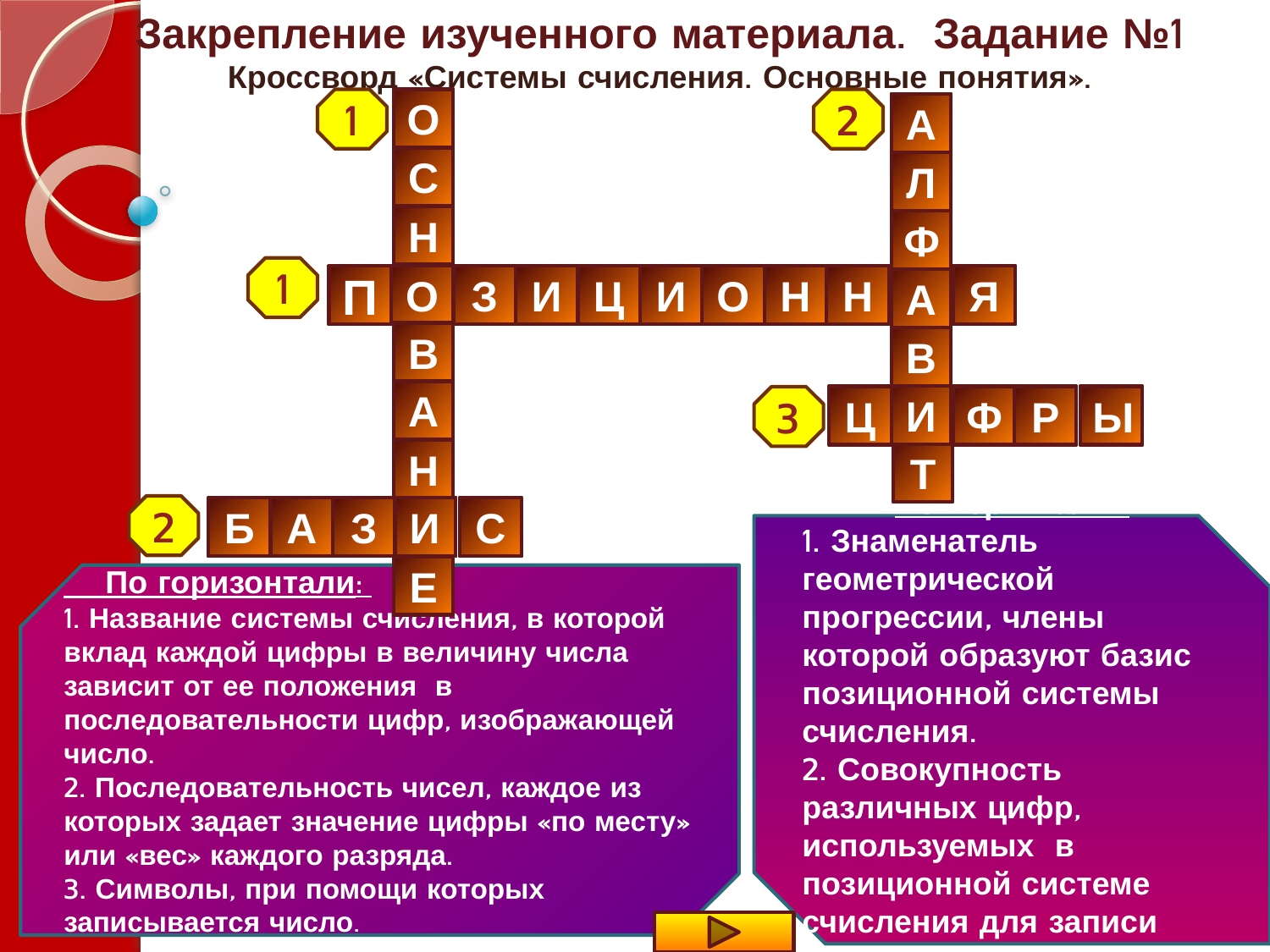

Закрепление изученного материала.  Задание №1
 Кроссворд «Системы счисления. Основные понятия».

1
О
С
Н
В
А
Н
И
Е

2

А
Л
Ф
В
И
Т

1

П
О
З
И
Ц
И
О
Н
Н
Я
А

Ц
Ф
Р
Ы
И

3
    По горизонтали:
1. Название системы счисления, в которой вклад каждой цифры в величину числа зависит от ее положения  в последовательности цифр, изображающей число.
2. Последовательность чисел, каждое из которых задает значение цифры «по месту» или «вес» каждого разряда.
3. Символы, при помощи которых записывается число.

2

Б
А
З
И
С

По вертикали:
1. Знаменатель геометрической прогрессии, члены которой образуют базис позиционной системы счисления.
2. Совокупность различных цифр, используемых  в позиционной системе счисления для записи чисел.